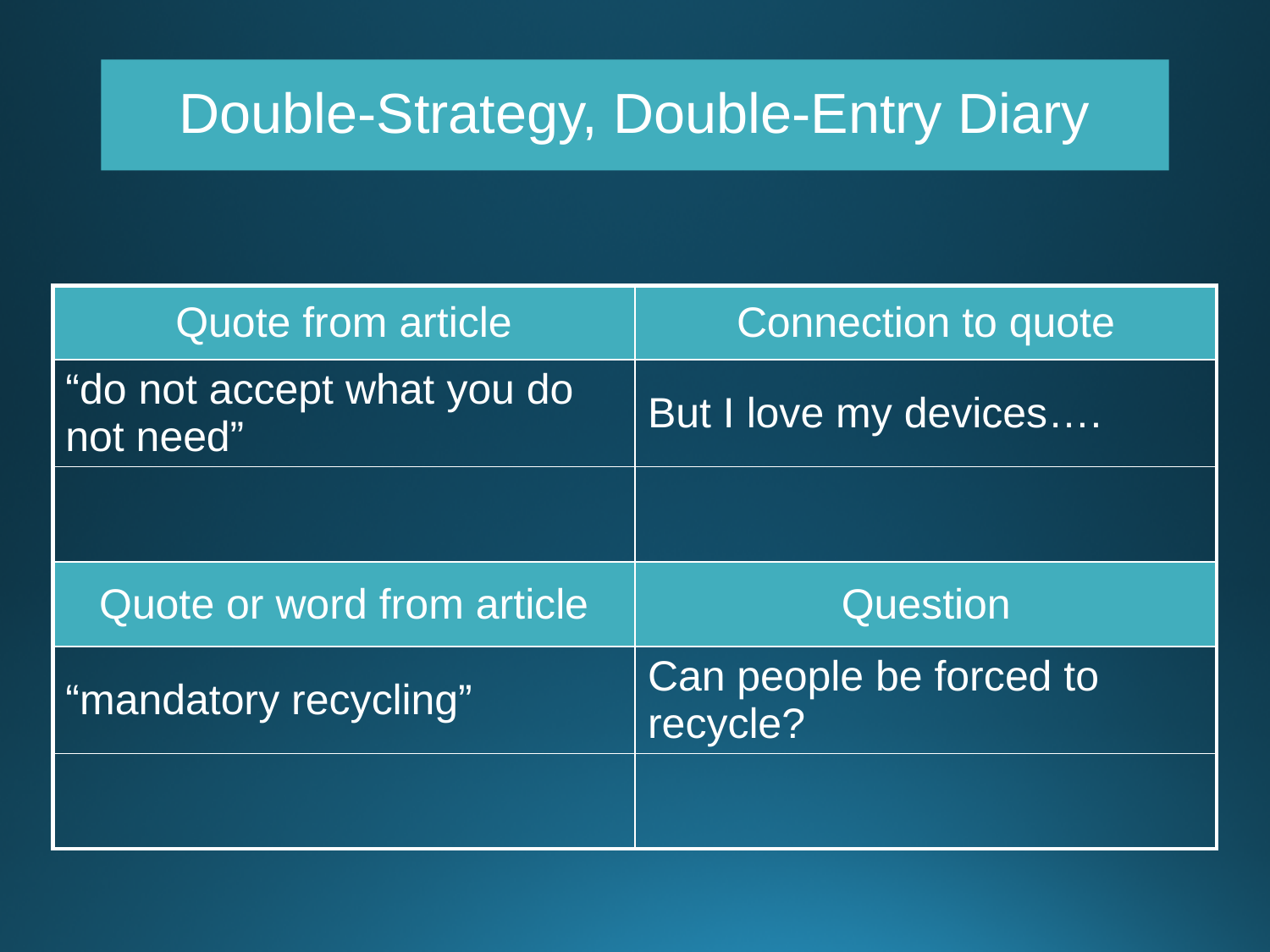

# Double-Strategy, Double-Entry Diary
| Quote from article | Connection to quote |
| --- | --- |
| “do not accept what you do not need” | But I love my devices…. |
|  |  |
| Quote or word from article | Question |
| “mandatory recycling” | Can people be forced to recycle? |
|  |  |